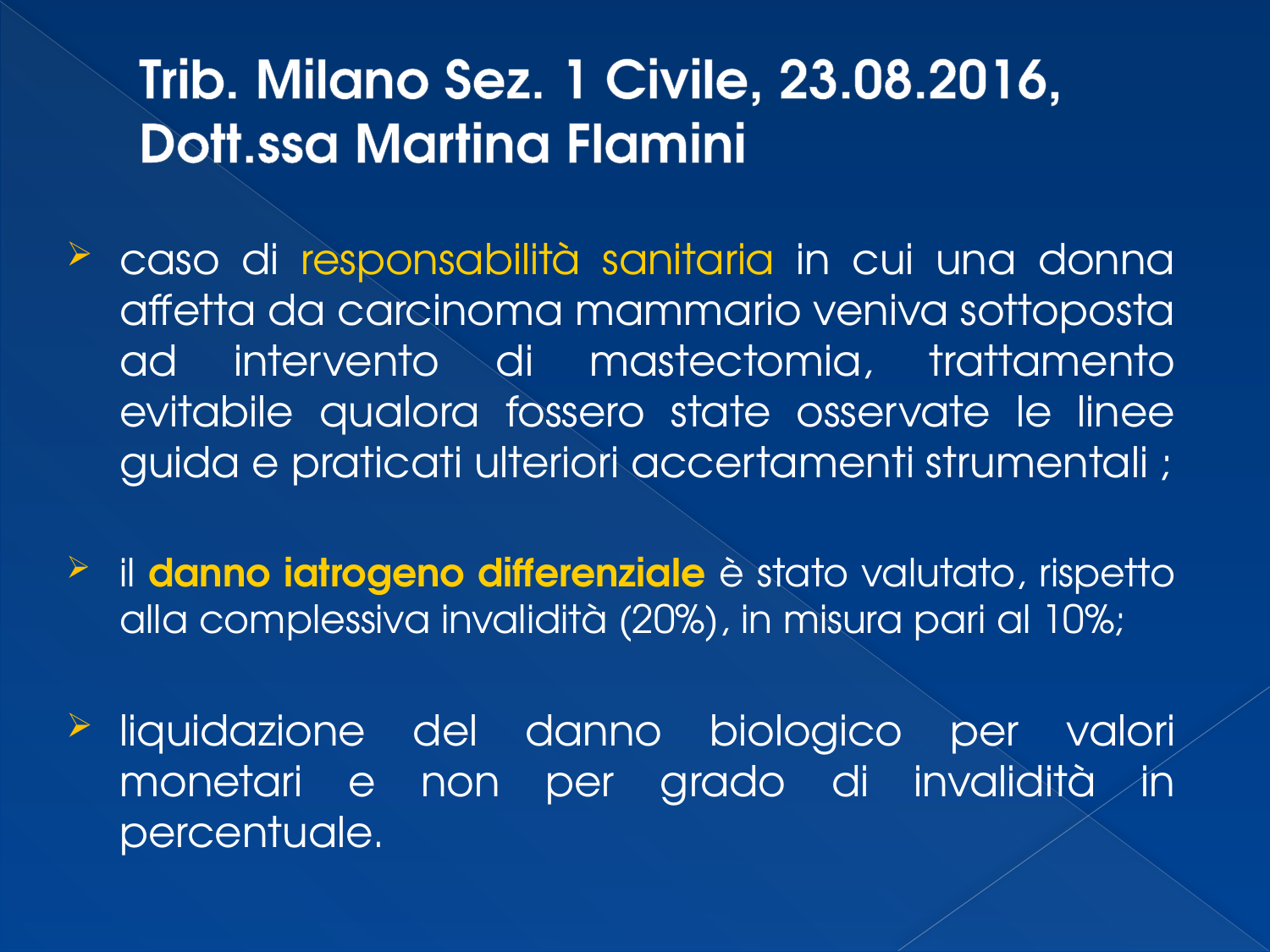

# Trib. Milano Sez. 1 Civile, 23.08.2016, Dott.ssa Martina Flamini
caso di responsabilità sanitaria in cui una donna affetta da carcinoma mammario veniva sottoposta ad intervento di mastectomia, trattamento evitabile qualora fossero state osservate le linee guida e praticati ulteriori accertamenti strumentali ;

il danno iatrogeno differenziale è stato valutato, rispetto alla complessiva invalidità (20%), in misura pari al 10%;

liquidazione del danno biologico per valori monetari e non per grado di invalidità in percentuale.